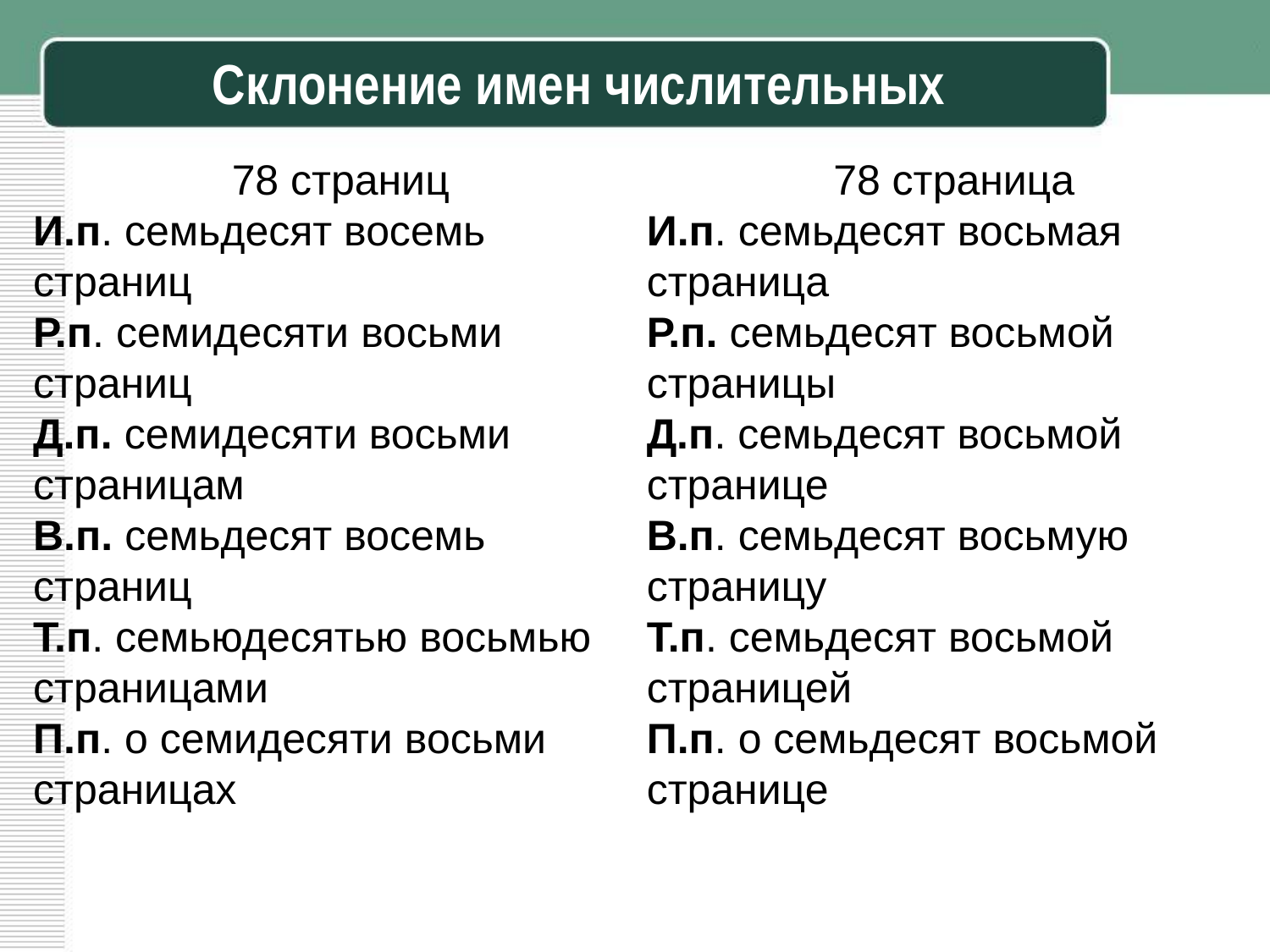

# Склонение имен числительных
78 страниц
И.п. семьдесят восемь страниц
Р.п. семидесяти восьми страниц
Д.п. семидесяти восьми страницам
В.п. семьдесят восемь страниц
Т.п. семьюдесятью восьмью страницами
П.п. о семидесяти восьми страницах
78 страница
И.п. семьдесят восьмая страница
Р.п. семьдесят восьмой страницы
Д.п. семьдесят восьмой странице
В.п. семьдесят восьмую страницу
Т.п. семьдесят восьмой страницей
П.п. о семьдесят восьмой странице